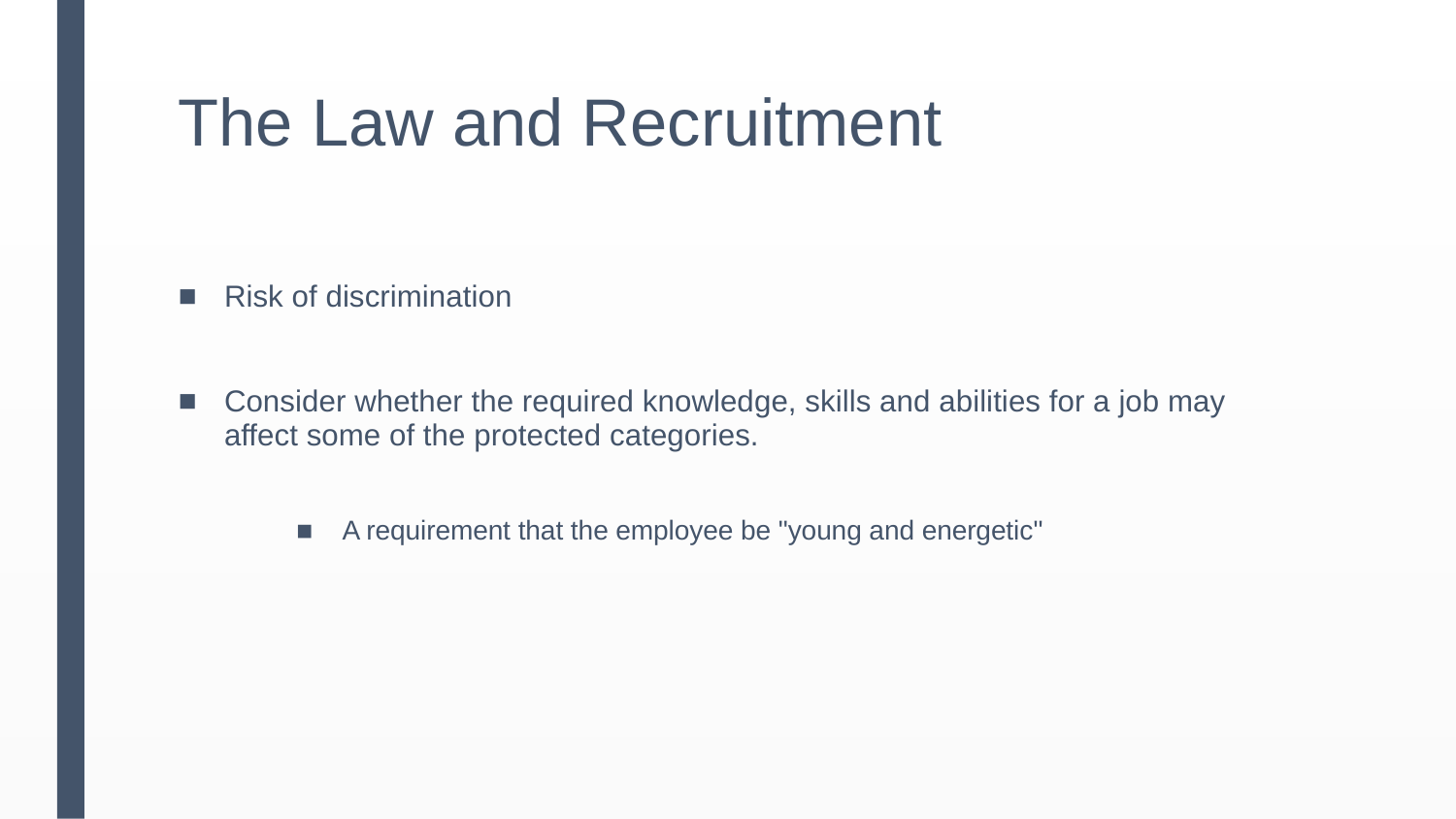

# The Law and Recruitment
Risk of discrimination

Consider whether the required knowledge, skills and abilities for a job may affect some of the protected categories.

A requirement that the employee be "young and energetic"